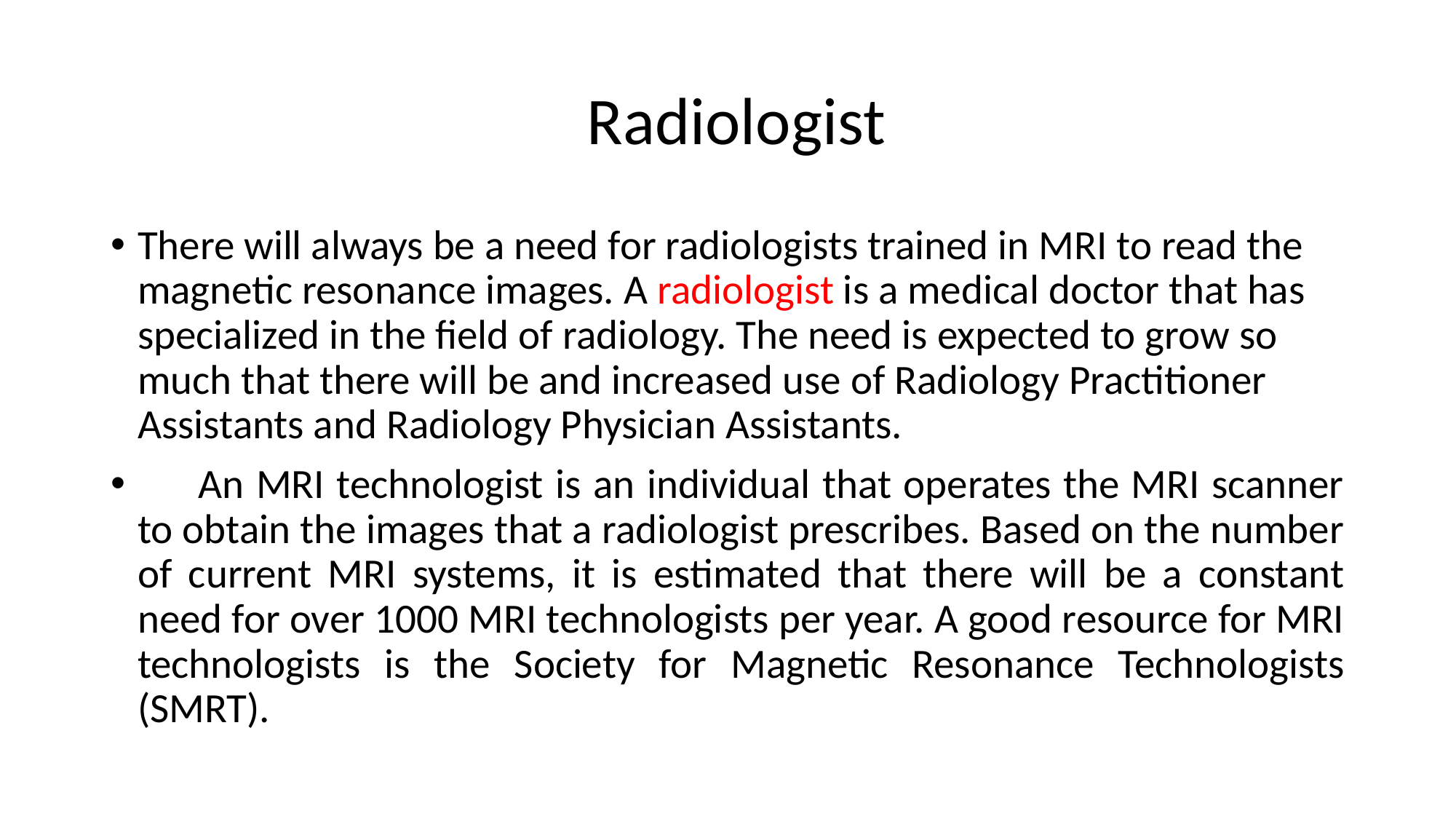

# Radiologist
There will always be a need for radiologists trained in MRI to read the magnetic resonance images. A radiologist is a medical doctor that has specialized in the field of radiology. The need is expected to grow so much that there will be and increased use of Radiology Practitioner Assistants and Radiology Physician Assistants.
     An MRI technologist is an individual that operates the MRI scanner to obtain the images that a radiologist prescribes. Based on the number of current MRI systems, it is estimated that there will be a constant need for over 1000 MRI technologists per year. A good resource for MRI technologists is the Society for Magnetic Resonance Technologists (SMRT).